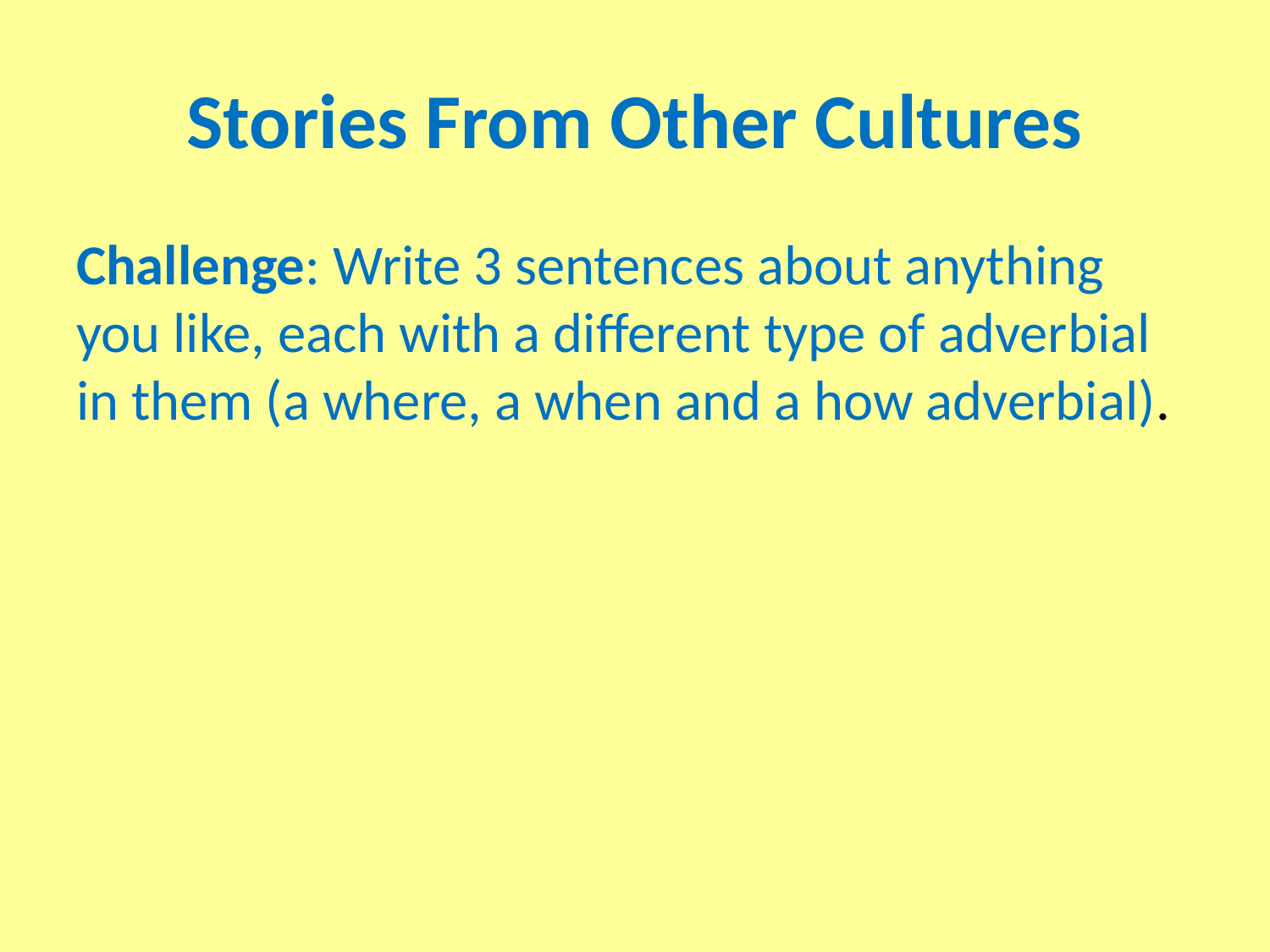

# Stories From Other Cultures
Challenge: Write 3 sentences about anything you like, each with a different type of adverbial in them (a where, a when and a how adverbial).